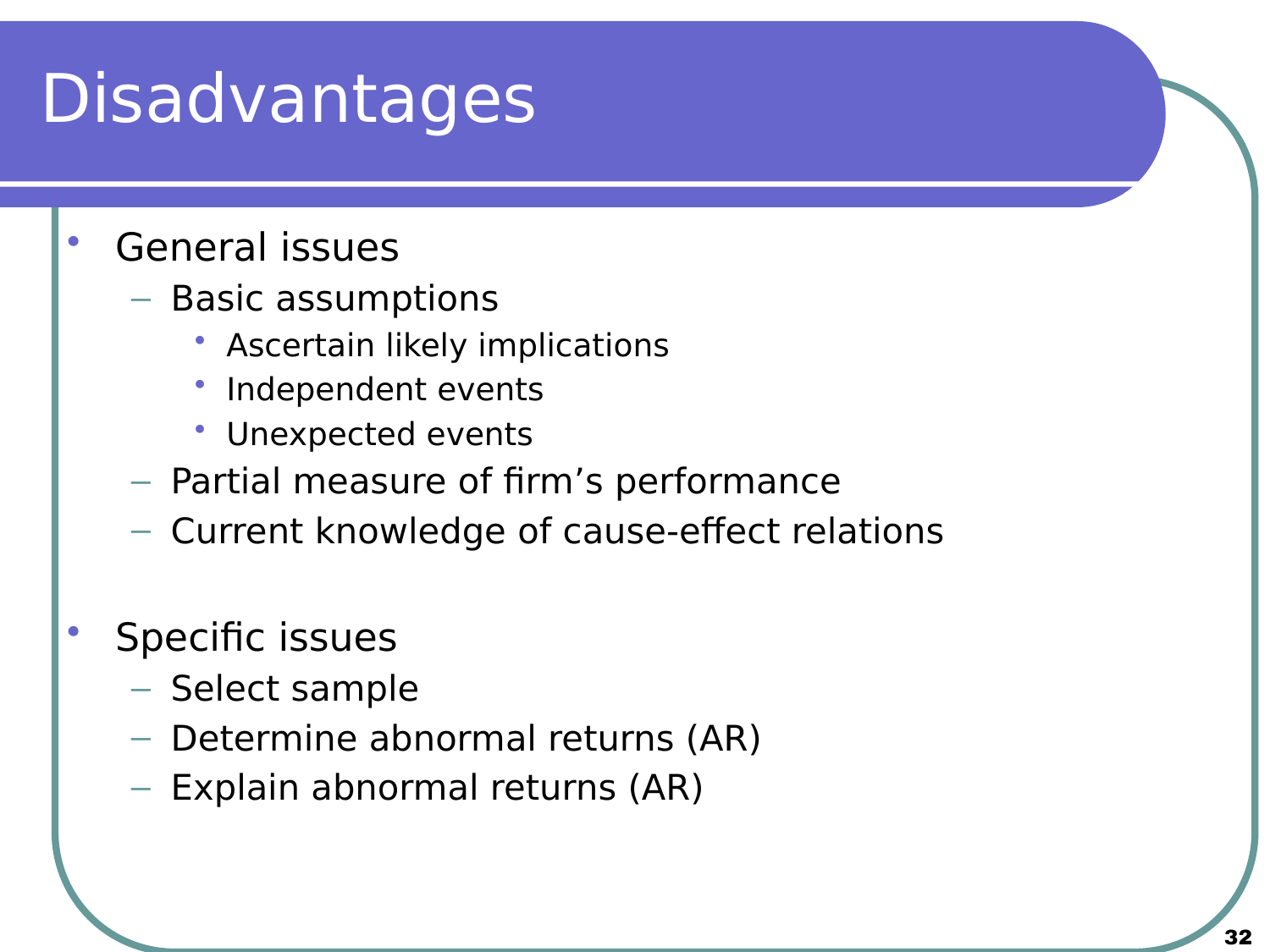

# Disadvantages
General issues
Basic assumptions
Ascertain likely implications
Independent events
Unexpected events
Partial measure of firm’s performance
Current knowledge of cause-effect relations

Specific issues
Select sample
Determine abnormal returns (AR)
Explain abnormal returns (AR)
32